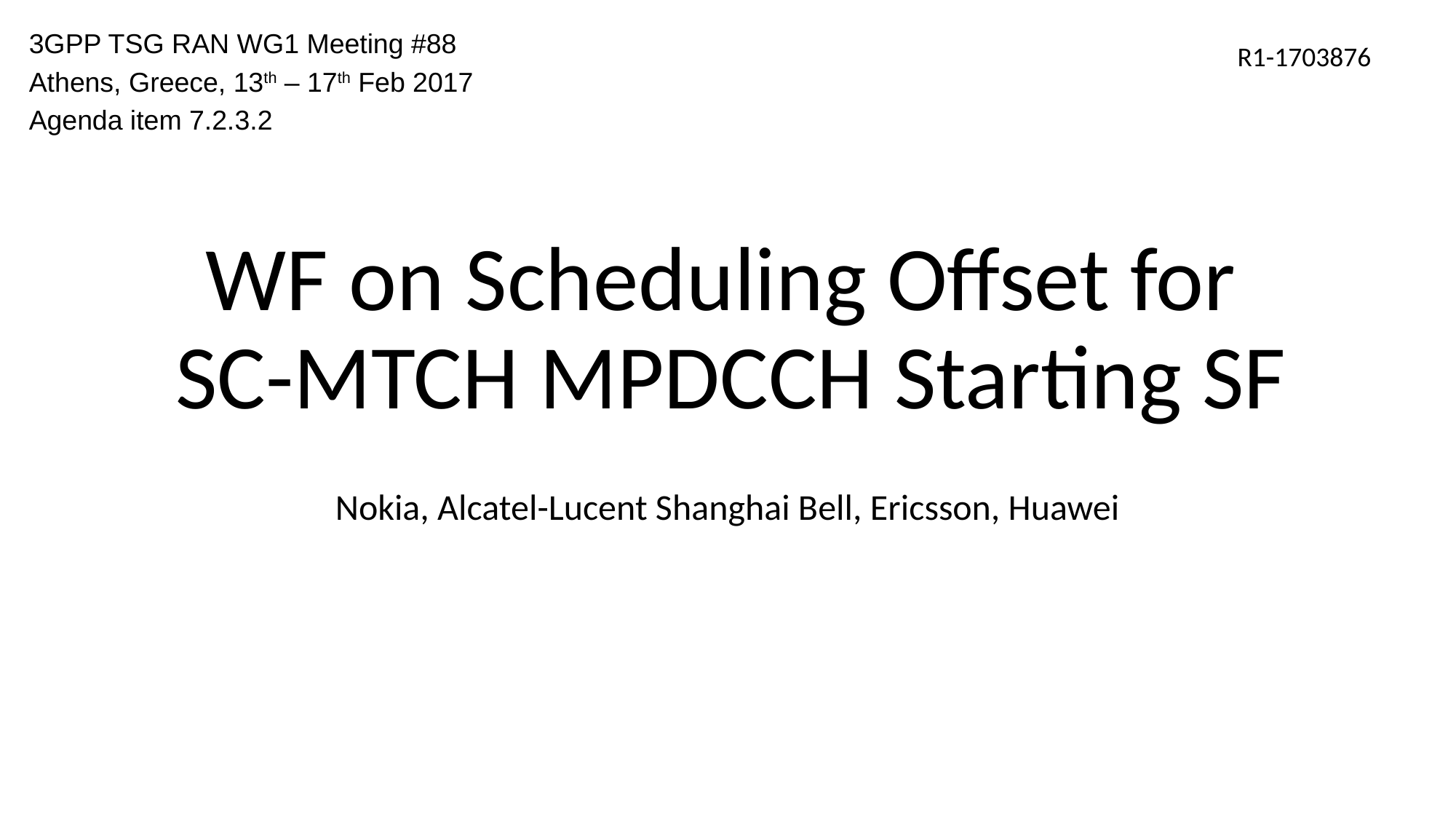

3GPP TSG RAN WG1 Meeting #88
Athens, Greece, 13th – 17th Feb 2017
Agenda item 7.2.3.2
R1-1703876
# WF on Scheduling Offset for SC-MTCH MPDCCH Starting SF
Nokia, Alcatel-Lucent Shanghai Bell, Ericsson, Huawei